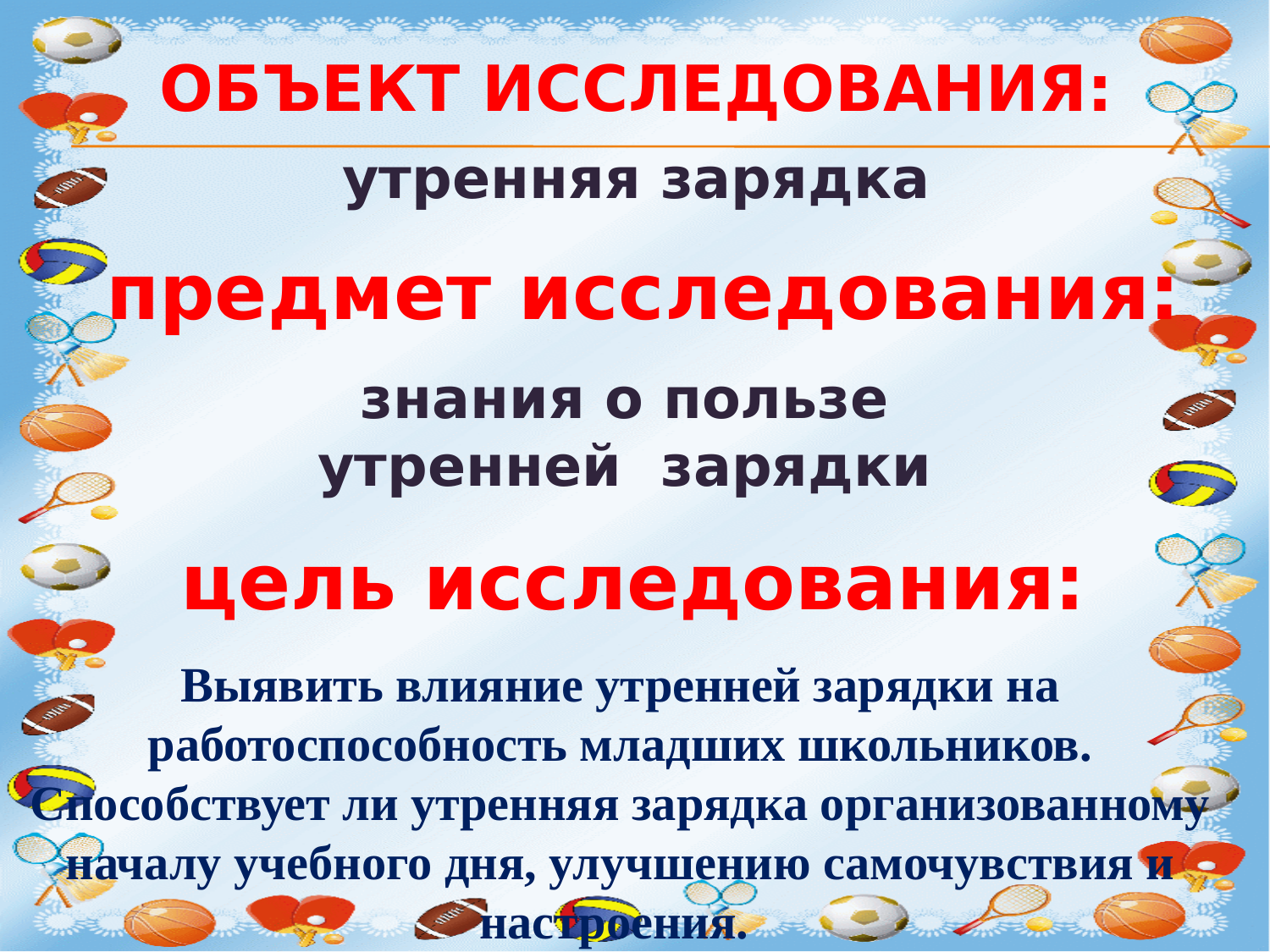

# Объект исследования:
утренняя зарядка
предмет исследования:
 знания о пользе
утренней  зарядки
цель исследования:
Выявить влияние утренней зарядки на работоспособность младших школьников. Способствует ли утренняя зарядка организованному началу учебного дня, улучшению самочувствия и настроения.